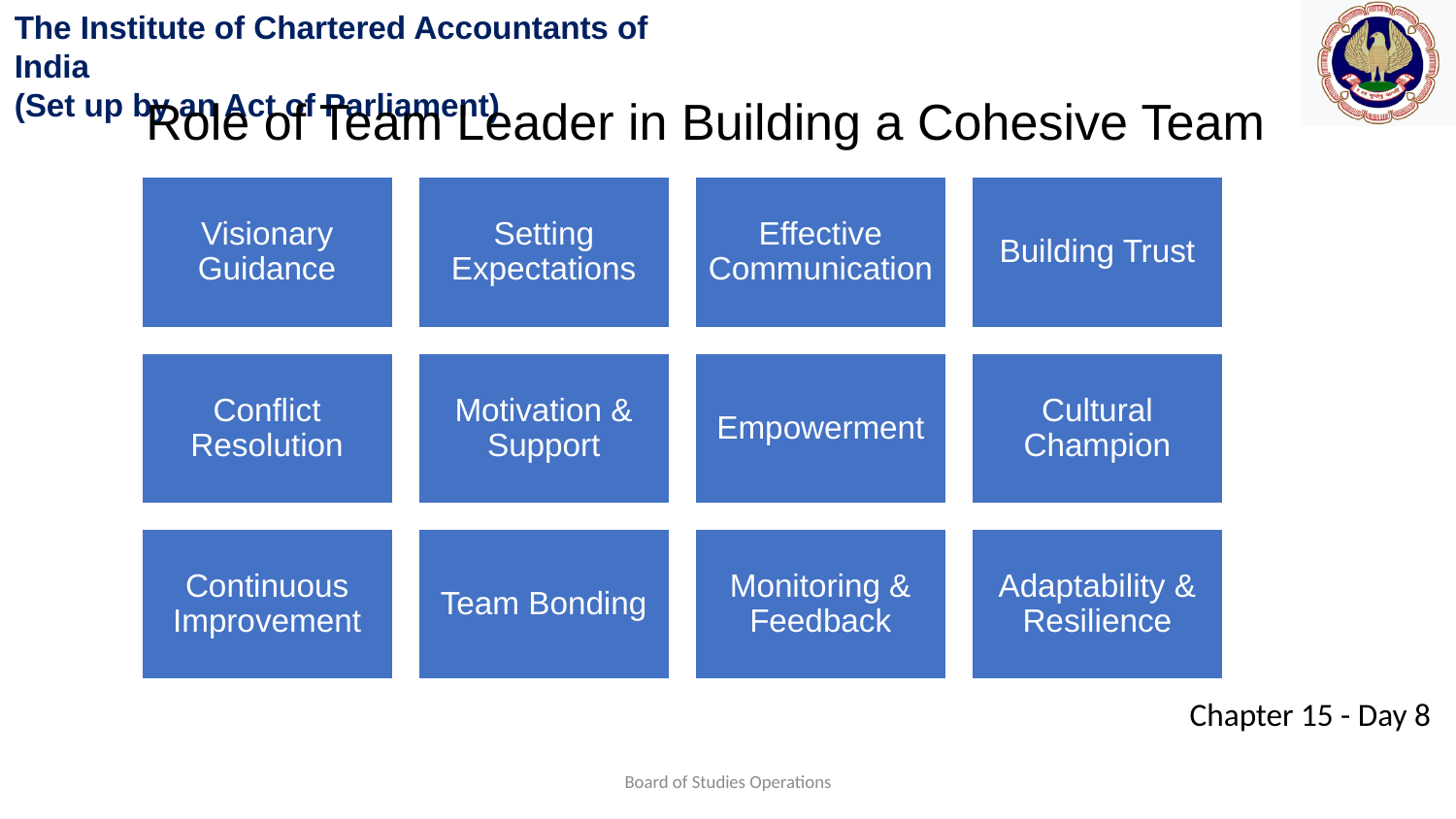

Role of Team Leader in Building a Cohesive Team
Visionary Guidance
Setting Expectations
Effective Communication
Building Trust
Conflict Resolution
Motivation & Support
Empowerment
Cultural Champion
Continuous Improvement
Team Bonding
Monitoring & Feedback
Adaptability & Resilience
Board of Studies Operations